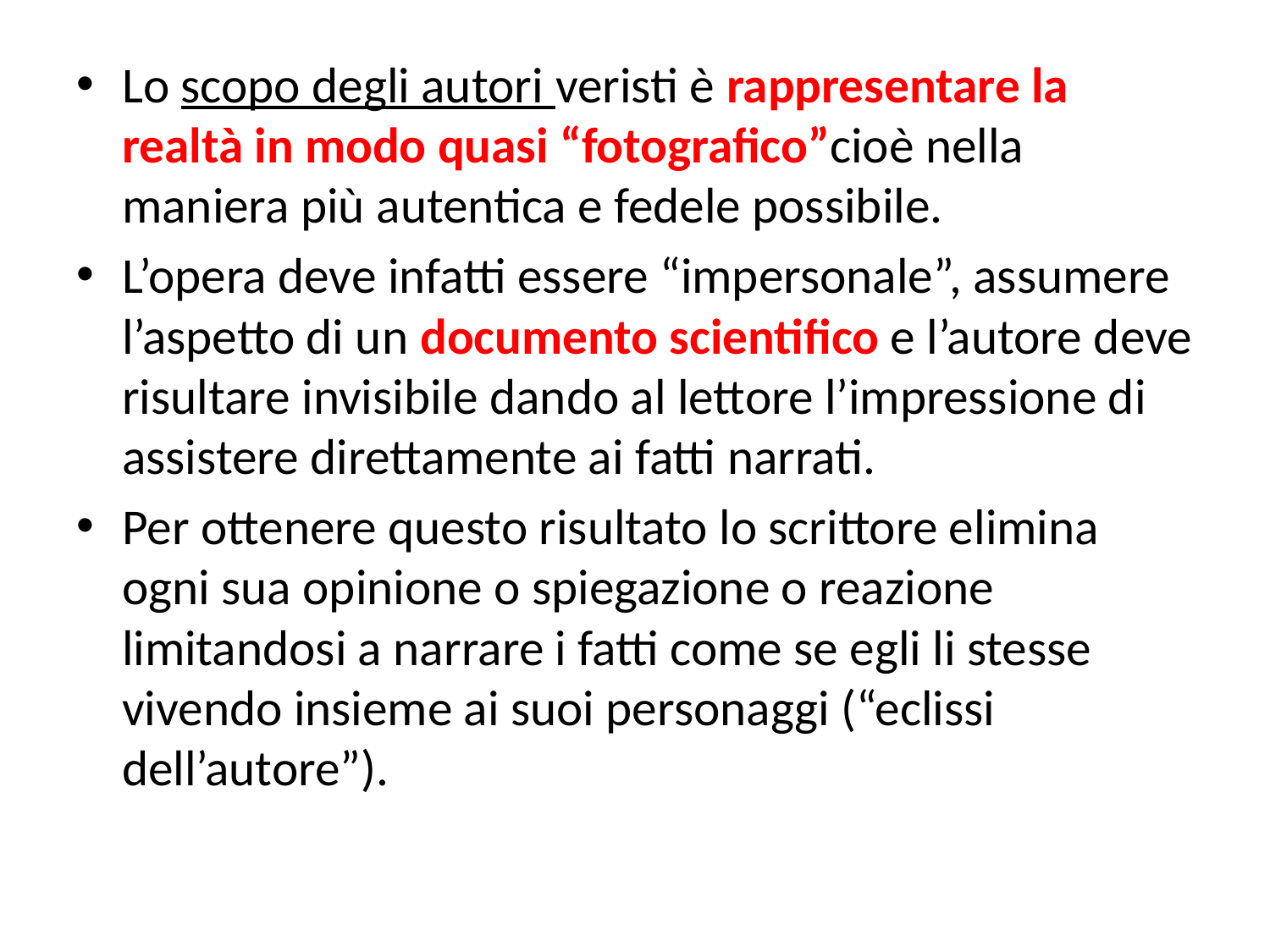

Lo scopo degli autori veristi è rappresentare la realtà in modo quasi “fotografico”cioè nella maniera più autentica e fedele possibile.
L’opera deve infatti essere “impersonale”, assumere l’aspetto di un documento scientifico e l’autore deve risultare invisibile dando al lettore l’impressione di assistere direttamente ai fatti narrati.
Per ottenere questo risultato lo scrittore elimina ogni sua opinione o spiegazione o reazione limitandosi a narrare i fatti come se egli li stesse vivendo insieme ai suoi personaggi (“eclissi dell’autore”).